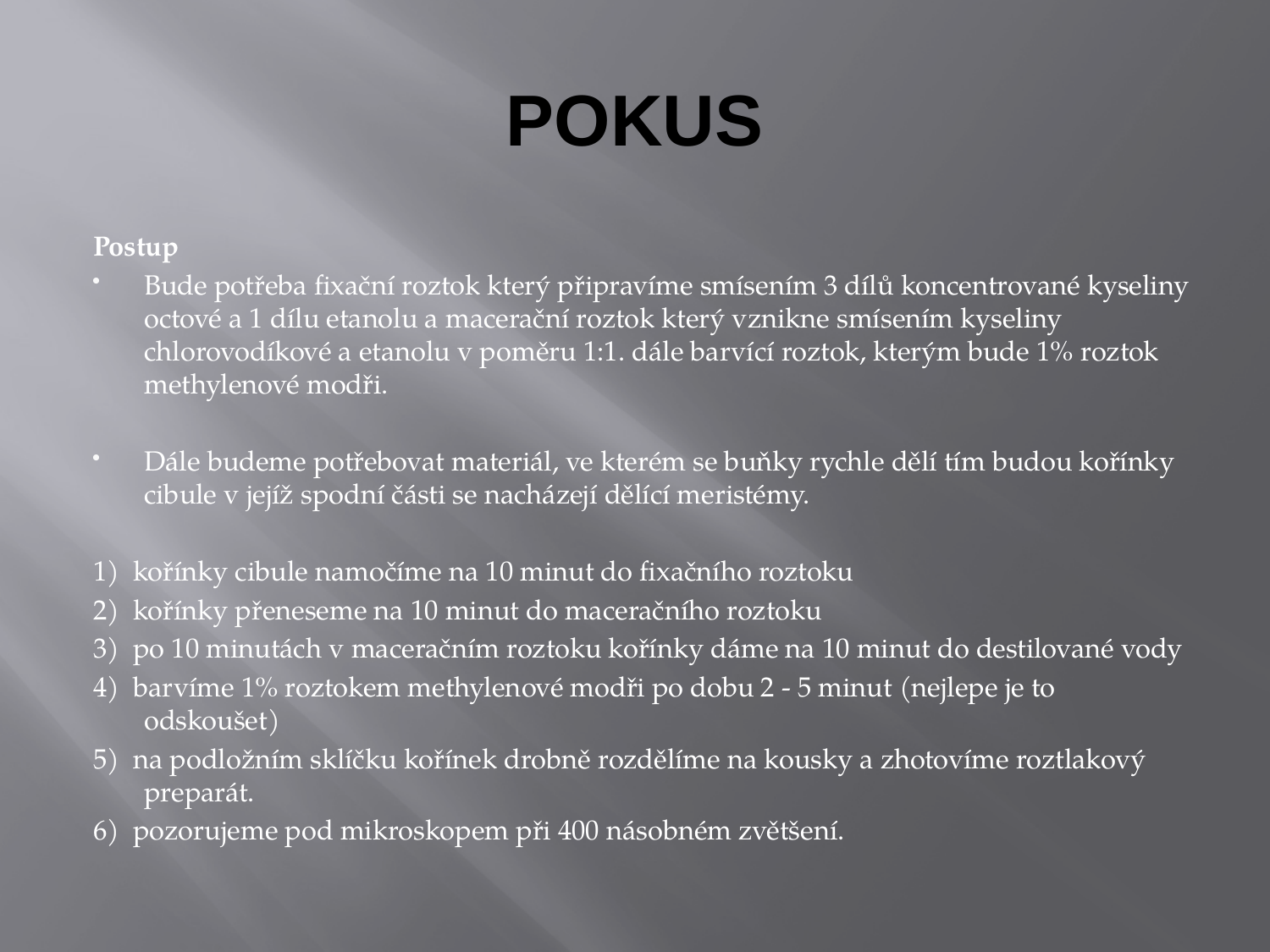

# POKUS
Postup
Bude potřeba fixační roztok který připravíme smísením 3 dílů koncentrované kyseliny octové a 1 dílu etanolu a macerační roztok který vznikne smísením kyseliny chlorovodíkové a etanolu v poměru 1:1. dále barvící roztok, kterým bude 1% roztok methylenové modři.

Dále budeme potřebovat materiál, ve kterém se buňky rychle dělí tím budou kořínky cibule v jejíž spodní části se nacházejí dělící meristémy.

1)  kořínky cibule namočíme na 10 minut do fixačního roztoku
2)  kořínky přeneseme na 10 minut do maceračního roztoku
3)  po 10 minutách v maceračním roztoku kořínky dáme na 10 minut do destilované vody
4)  barvíme 1% roztokem methylenové modři po dobu 2 - 5 minut (nejlepe je to odskoušet)
5)  na podložním sklíčku kořínek drobně rozdělíme na kousky a zhotovíme roztlakový preparát.
6)  pozorujeme pod mikroskopem při 400 násobném zvětšení.